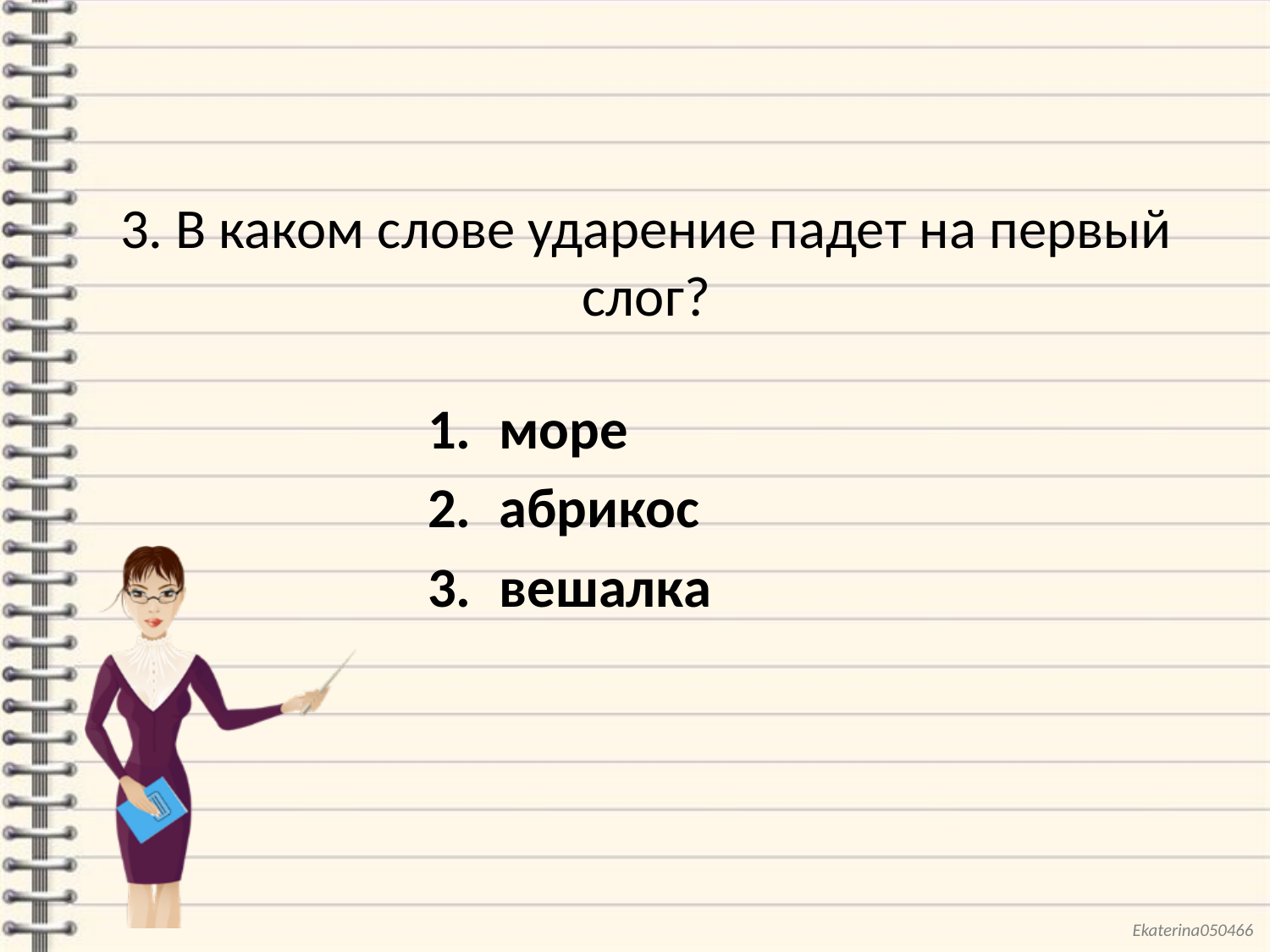

# 3. В каком слове ударение падет на первый слог?
море
абрикос
вешалка